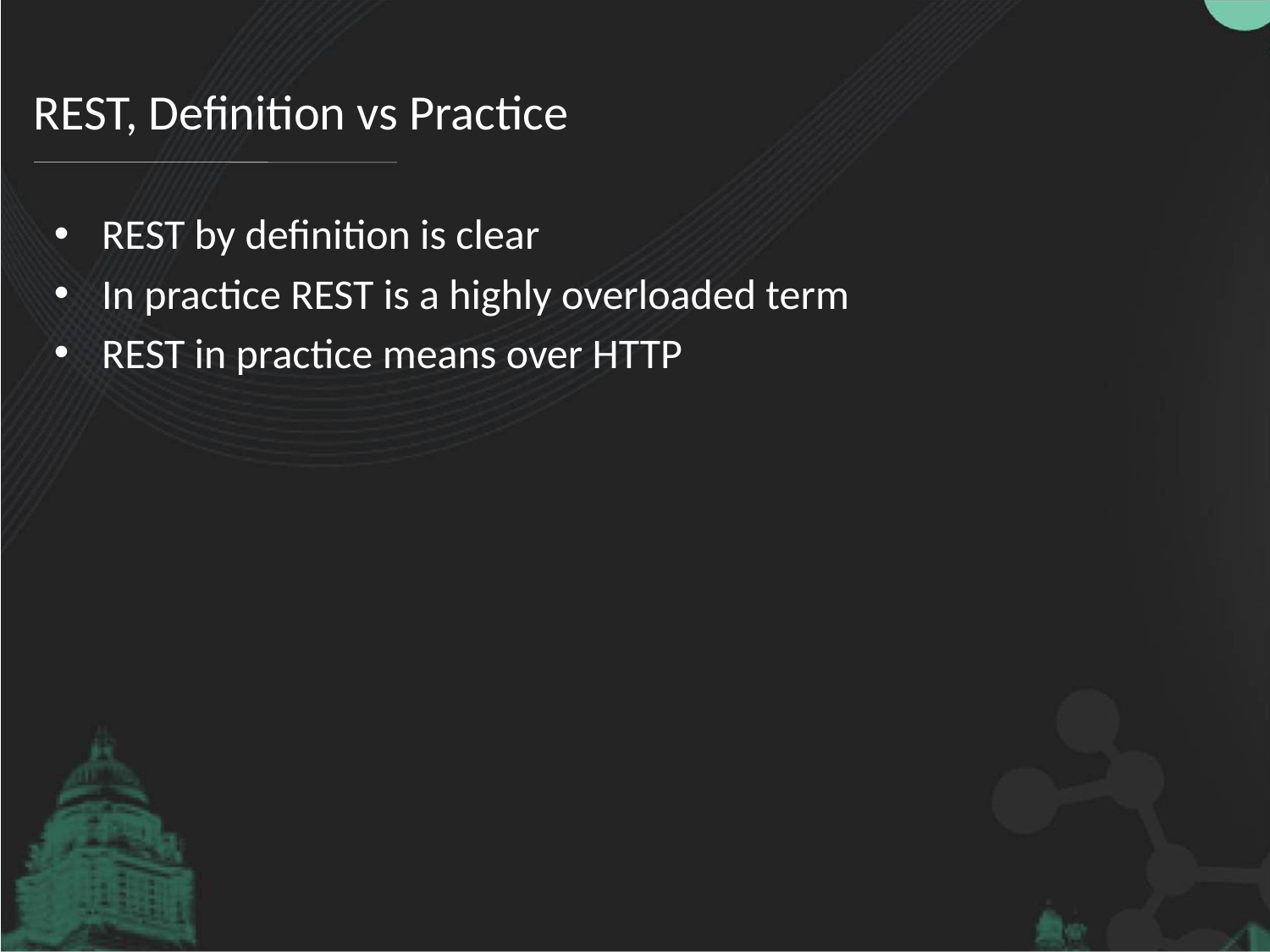

# REST, Definition vs Practice
REST by definition is clear
In practice REST is a highly overloaded term
REST in practice means over HTTP